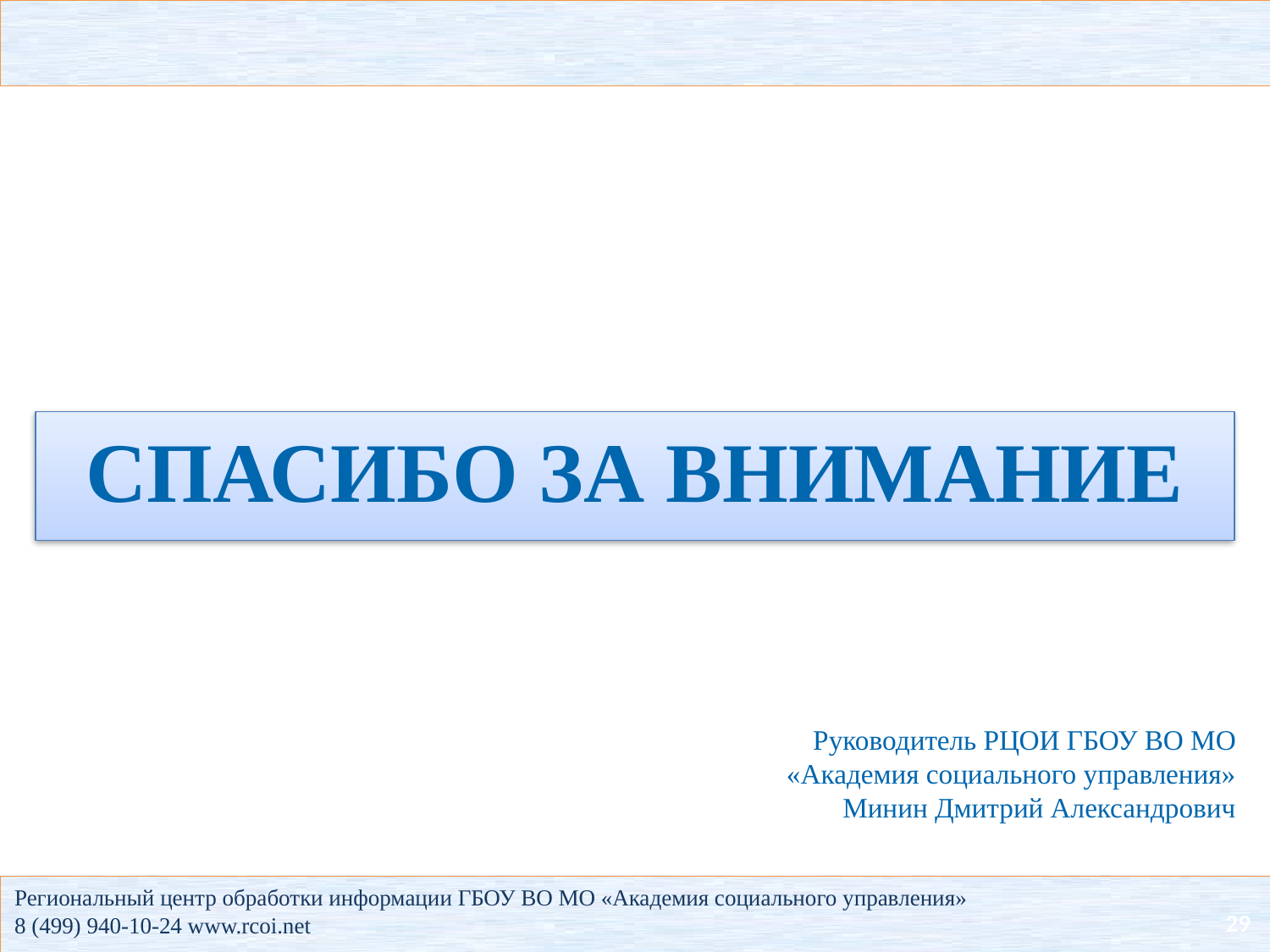

# СПАСИБО ЗА ВНИМАНИЕ
Руководитель РЦОИ ГБОУ ВО МО
«Академия социального управления»
Минин Дмитрий Александрович
29